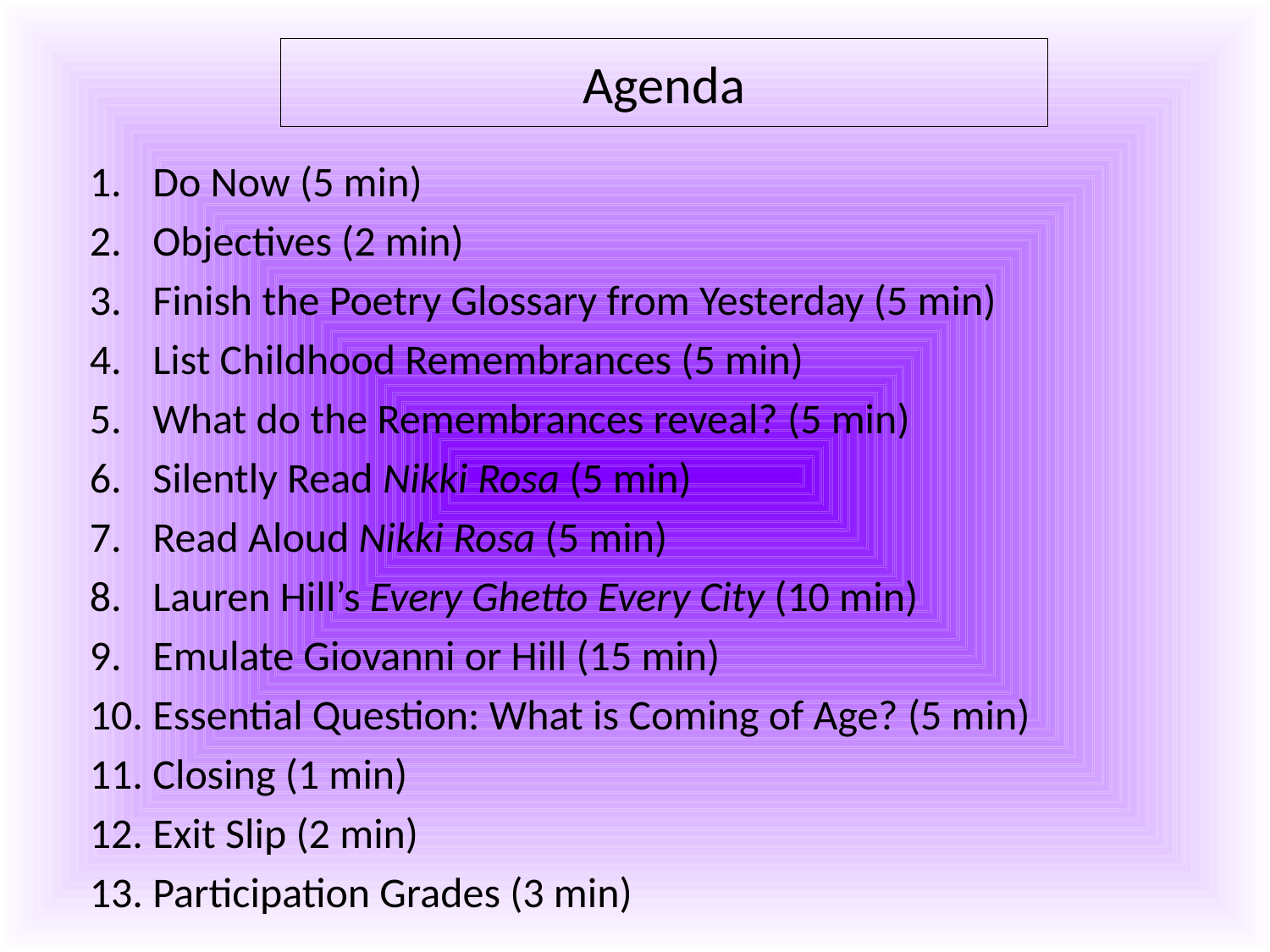

Agenda
Do Now (5 min)
Objectives (2 min)
Finish the Poetry Glossary from Yesterday (5 min)
List Childhood Remembrances (5 min)
What do the Remembrances reveal? (5 min)
Silently Read Nikki Rosa (5 min)
Read Aloud Nikki Rosa (5 min)
Lauren Hill’s Every Ghetto Every City (10 min)
Emulate Giovanni or Hill (15 min)
Essential Question: What is Coming of Age? (5 min)
Closing (1 min)
Exit Slip (2 min)
Participation Grades (3 min)